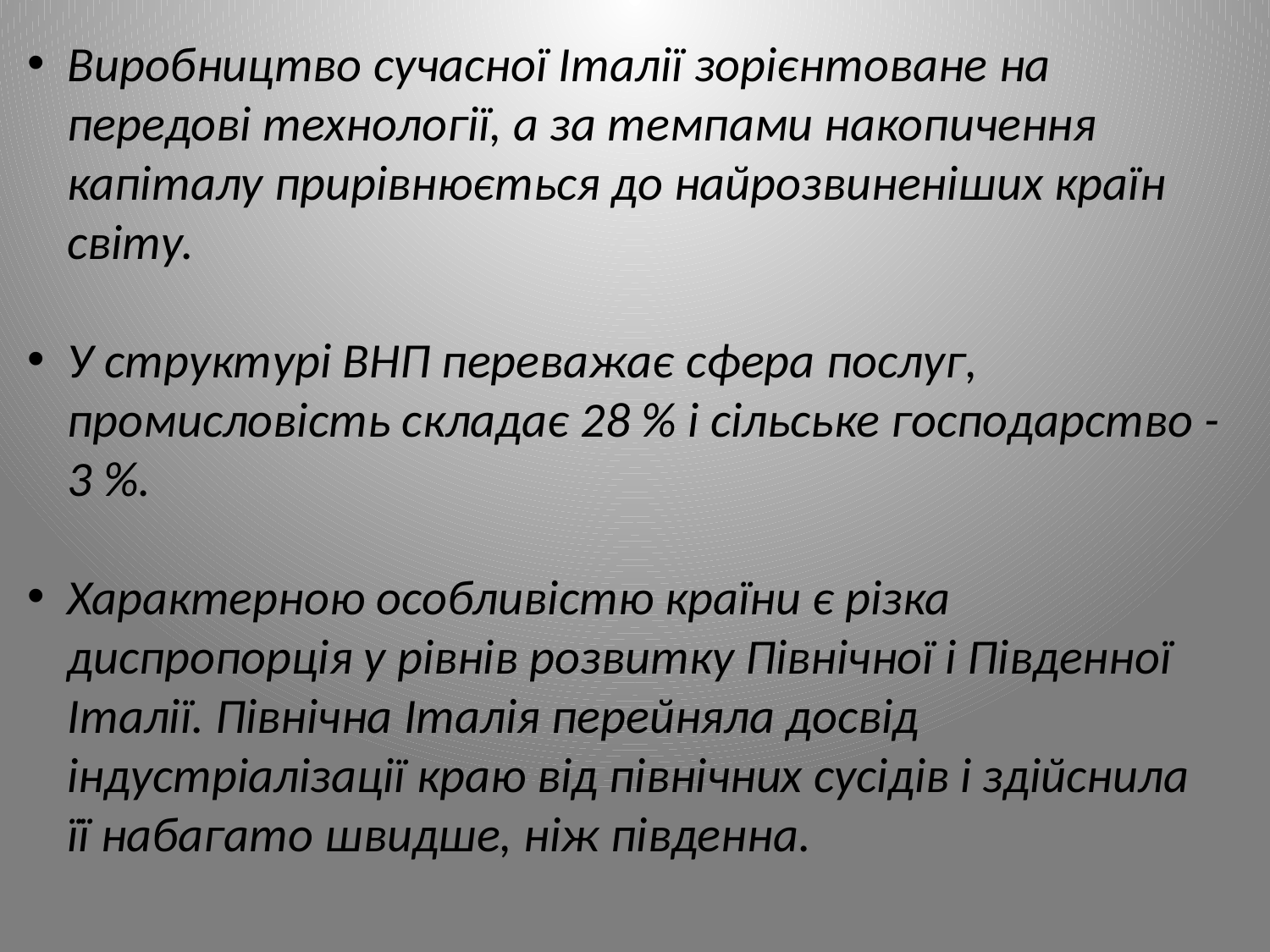

Виробництво сучасної Італії зорієнтоване на передові технології, а за темпами накопичення капіталу прирівнюється до найрозвиненіших країн світу.

У структурі ВНП переважає сфера послуг, промисловість складає 28 % і сільське господарство - 3 %.

Характерною особливістю країни є різка диспропорція у рівнів розвитку Північної і Південної Італії. Північна Італія перейняла досвід індустріалізації краю від північних сусідів і здійснила її набагато швидше, ніж південна.